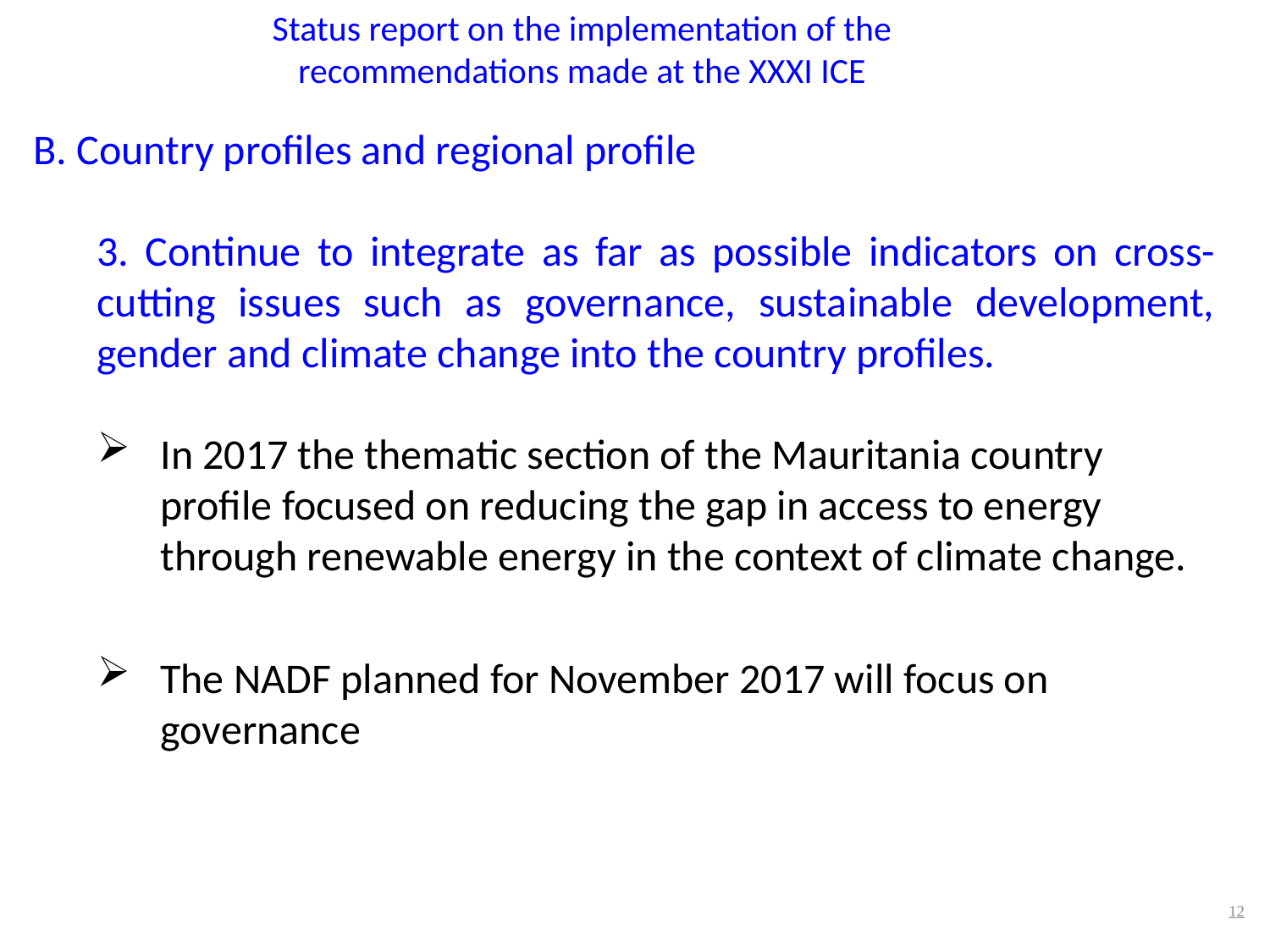

Status report on the implementation of the recommendations made at the XXXI ICE
B. Country profiles and regional profile

3. Continue to integrate as far as possible indicators on cross-cutting issues such as governance, sustainable development, gender and climate change into the country profiles.

In 2017 the thematic section of the Mauritania country profile focused on reducing the gap in access to energy through renewable energy in the context of climate change.

The NADF planned for November 2017 will focus on governance
12